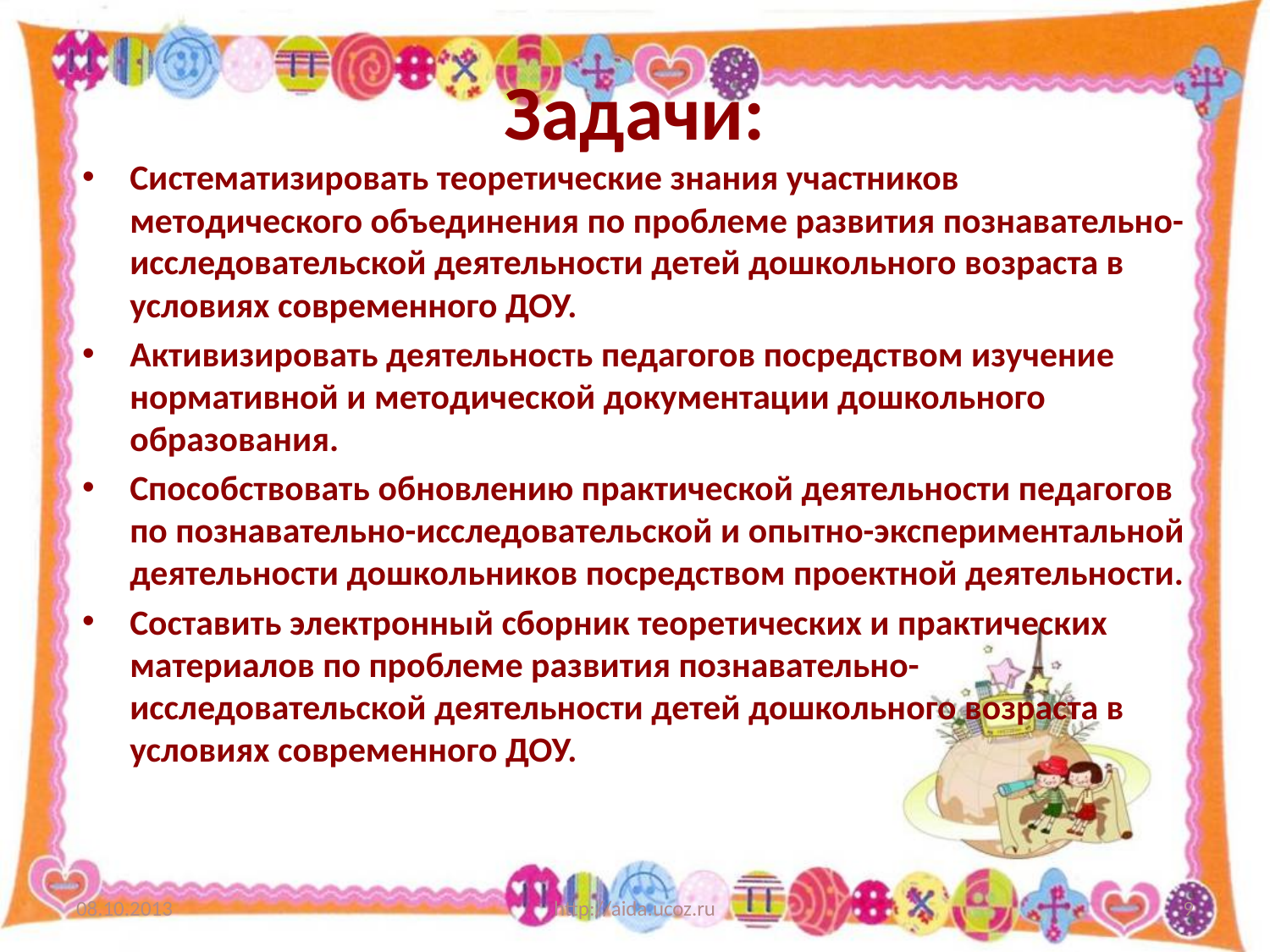

# Задачи:
Систематизировать теоретические знания участников методического объединения по проблеме развития познавательно-исследовательской деятельности детей дошкольного возраста в условиях современного ДОУ.
Активизировать деятельность педагогов посредством изучение нормативной и методической документации дошкольного образования.
Способствовать обновлению практической деятельности педагогов по познавательно-исследовательской и опытно-экспериментальной деятельности дошкольников посредством проектной деятельности.
Составить электронный сборник теоретических и практических материалов по проблеме развития познавательно-исследовательской деятельности детей дошкольного возраста в условиях современного ДОУ.

08.10.2013
http://aida.ucoz.ru
9